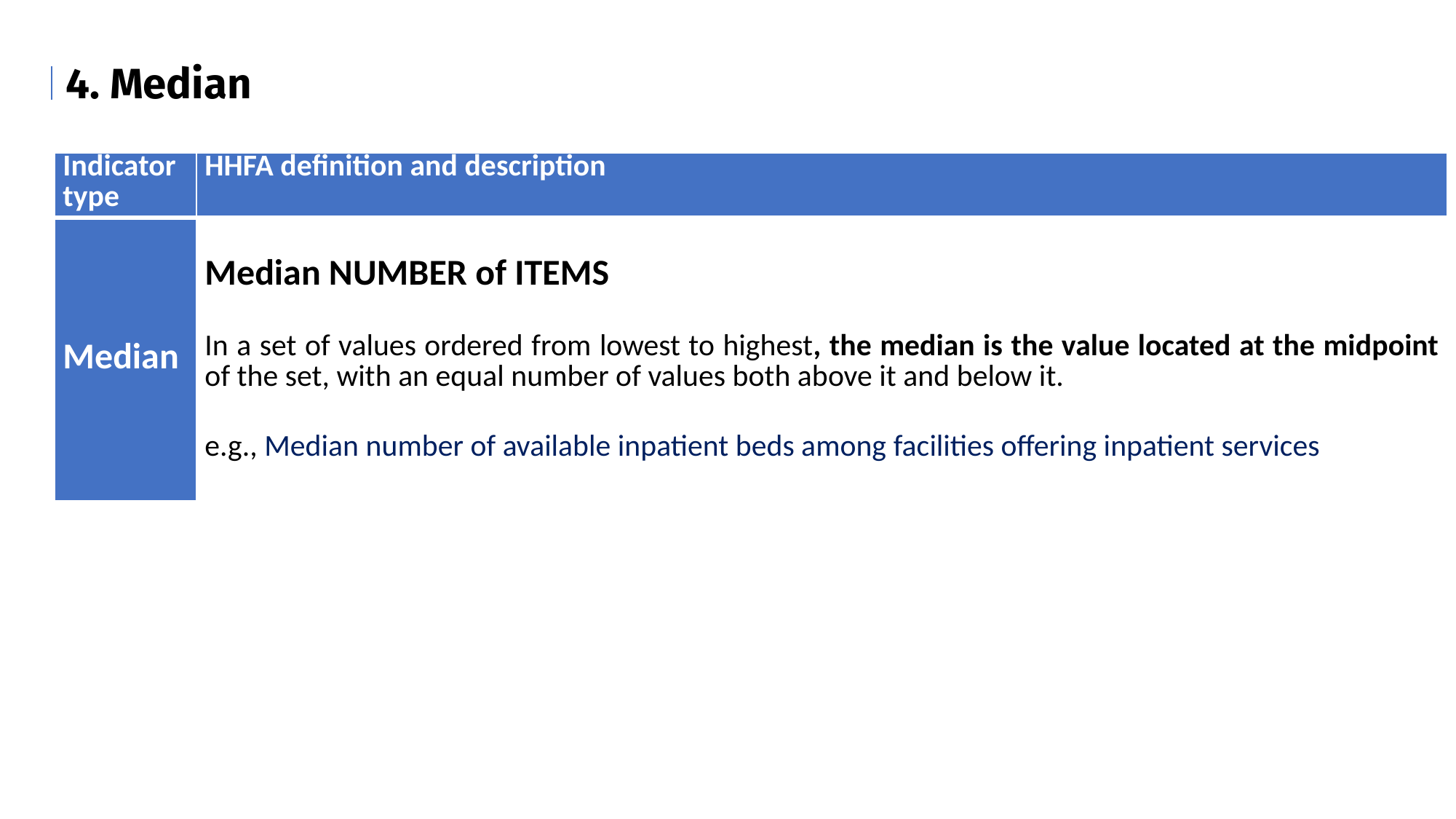

4. Median
| Indicator type | HHFA definition and description |
| --- | --- |
| Median | Median NUMBER of ITEMS In a set of values ordered from lowest to highest, the median is the value located at the midpoint of the set, with an equal number of values both above it and below it. e.g., Median number of available inpatient beds among facilities offering inpatient services |